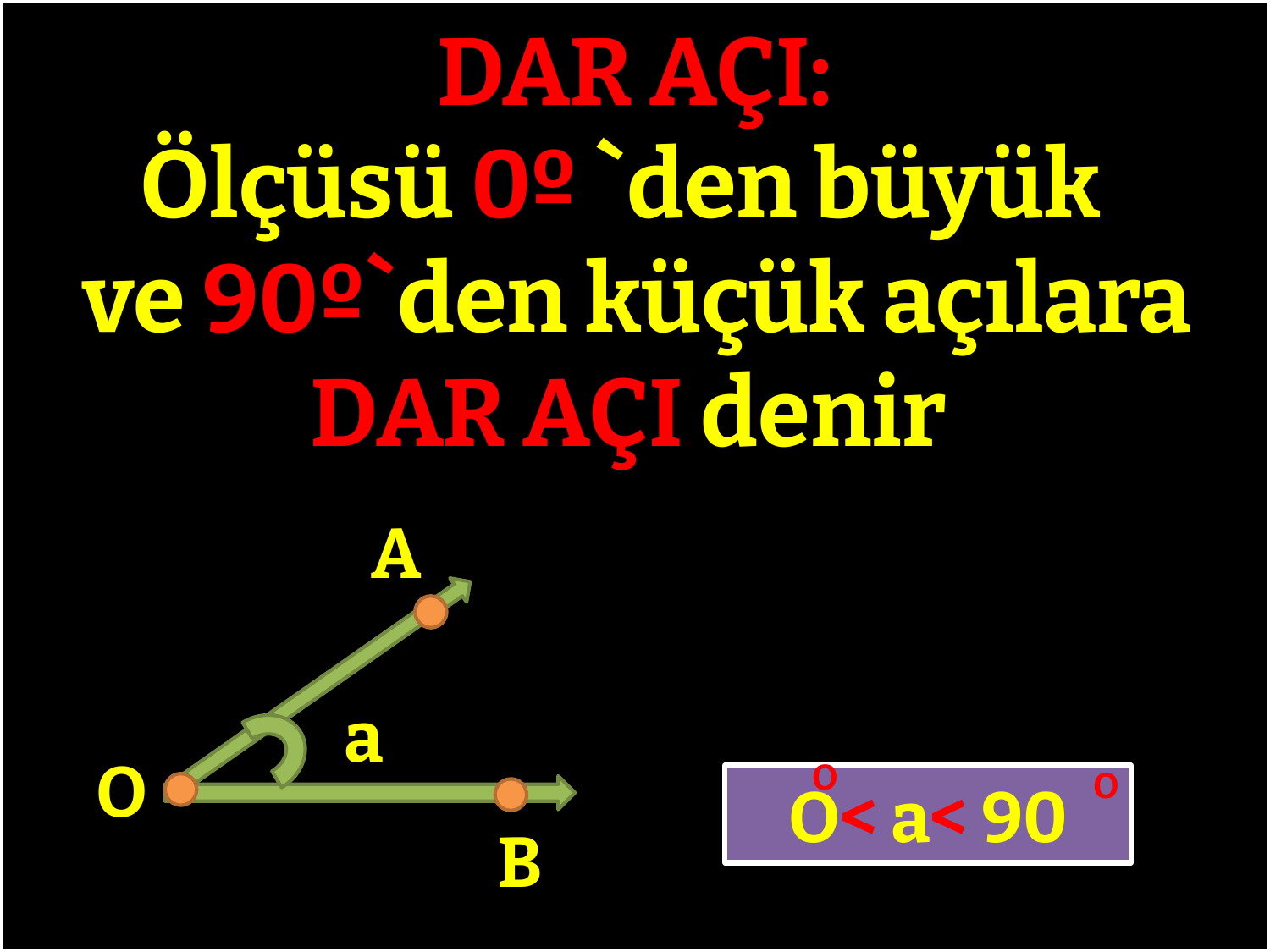

DAR AÇI:
Ölçüsü 0º `den büyük
 ve 90º`den küçük açılara DAR AÇI denir

#
A

a

O
O
O
O< a< 90

B